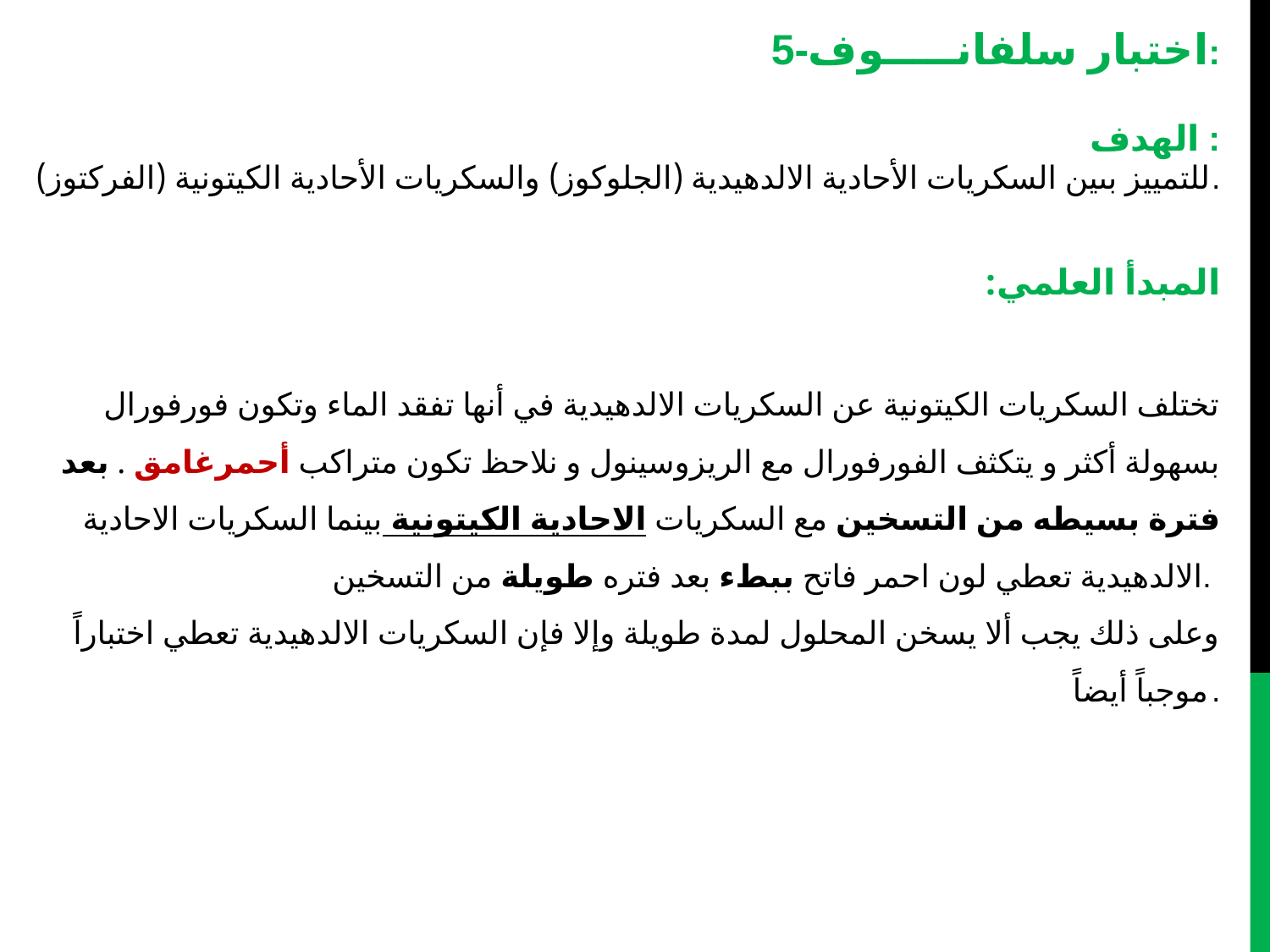

5-اختبار سلفانـــــوف:

الهدف :
للتمييز بىين السكريات الأحادية الالدهيدية (الجلوكوز) والسكريات الأحادية الكيتونية (الفركتوز).

المبدأ العلمي:

تختلف السكريات الكيتونية عن السكريات الالدهيدية في أنها تفقد الماء وتكون فورفورال بسهولة أكثر و يتكثف الفورفورال مع الريزوسينول و نلاحظ تكون متراكب أحمرغامق . بعد فترة بسيطه من التسخين مع السكريات الاحادية الكيتونية بينما السكريات الاحادية الالدهيدية تعطي لون احمر فاتح ببطء بعد فتره طويلة من التسخين.
وعلى ذلك يجب ألا يسخن المحلول لمدة طويلة وإلا فإن السكريات الالدهيدية تعطي اختباراً موجباً أيضاً.